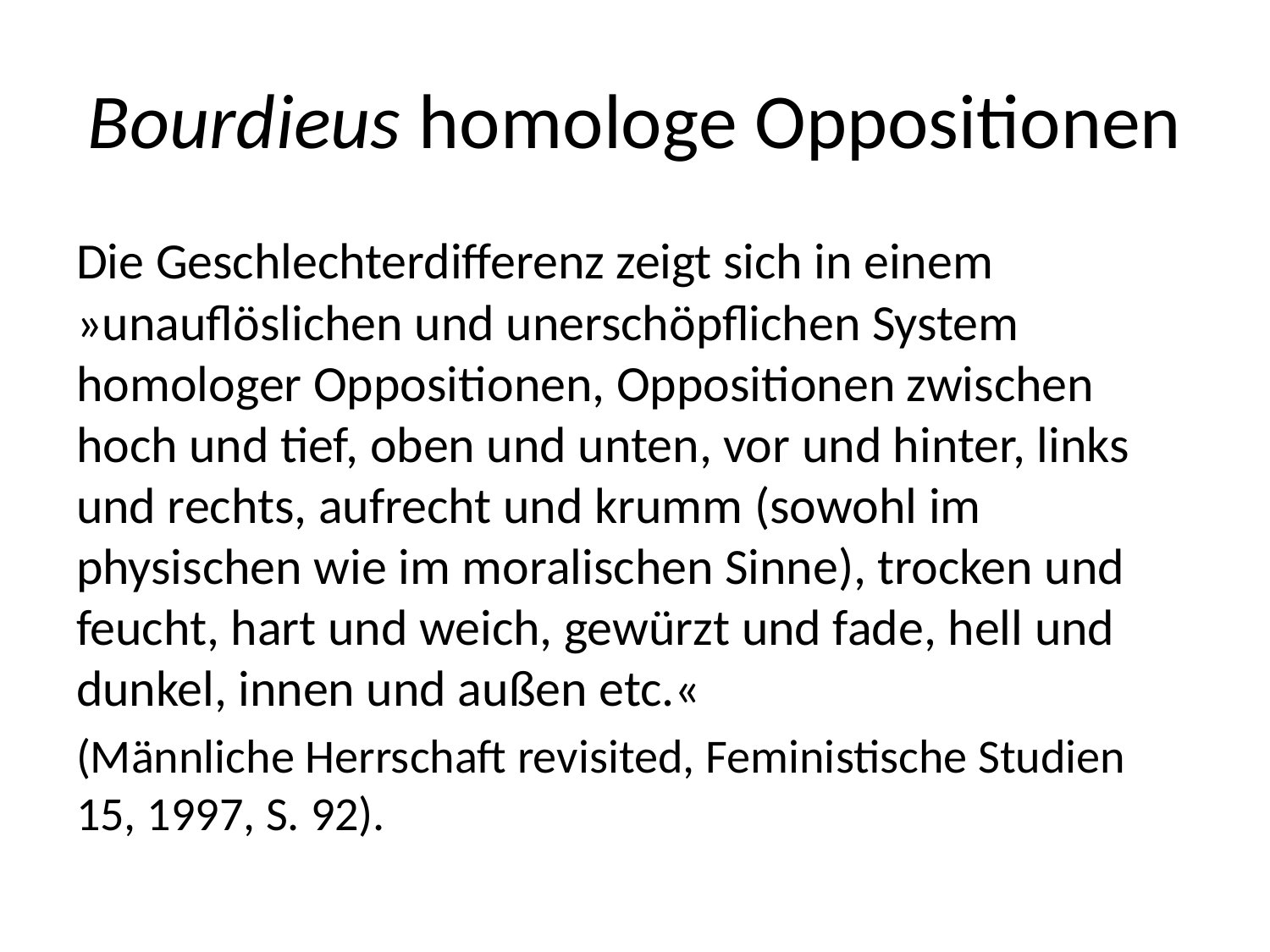

# Bourdieus homologe Oppositionen
Die Geschlechterdifferenz zeigt sich in einem »unauflöslichen und unerschöpflichen System homologer Oppositionen, Oppositionen zwischen hoch und tief, oben und unten, vor und hinter, links und rechts, aufrecht und krumm (sowohl im physischen wie im moralischen Sinne), trocken und feucht, hart und weich, gewürzt und fade, hell und dunkel, innen und außen etc.«
(Männliche Herrschaft revisited, Feministische Studien 15, 1997, S. 92).